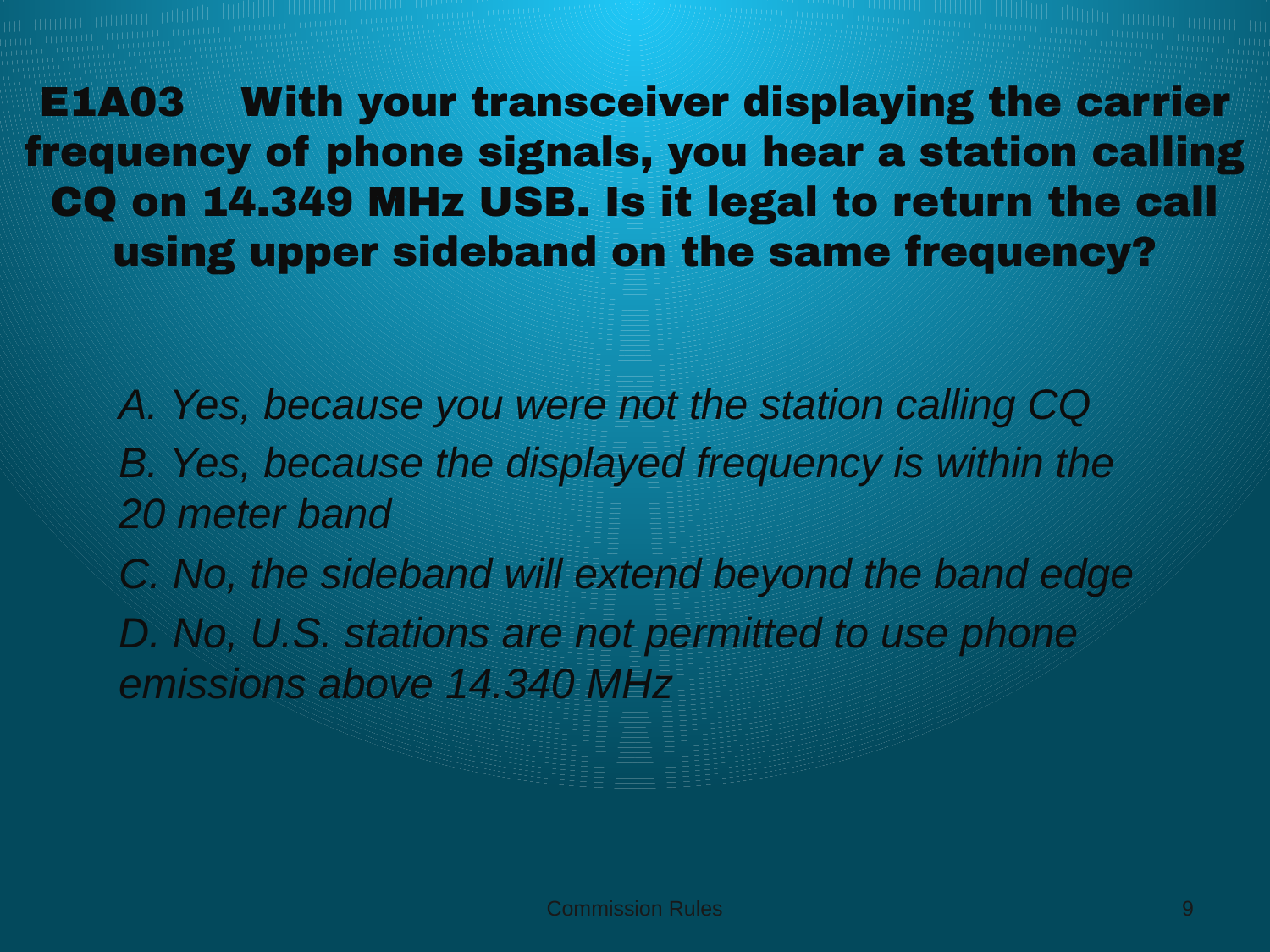

# E1A03    With your transceiver displaying the carrier frequency of phone signals, you hear a station calling CQ on 14.349 MHz USB. Is it legal to return the call using upper sideband on the same frequency?
A. Yes, because you were not the station calling CQ
B. Yes, because the displayed frequency is within the 20 meter band
C. No, the sideband will extend beyond the band edge
D. No, U.S. stations are not permitted to use phone emissions above 14.340 MHz

Commission Rules
9